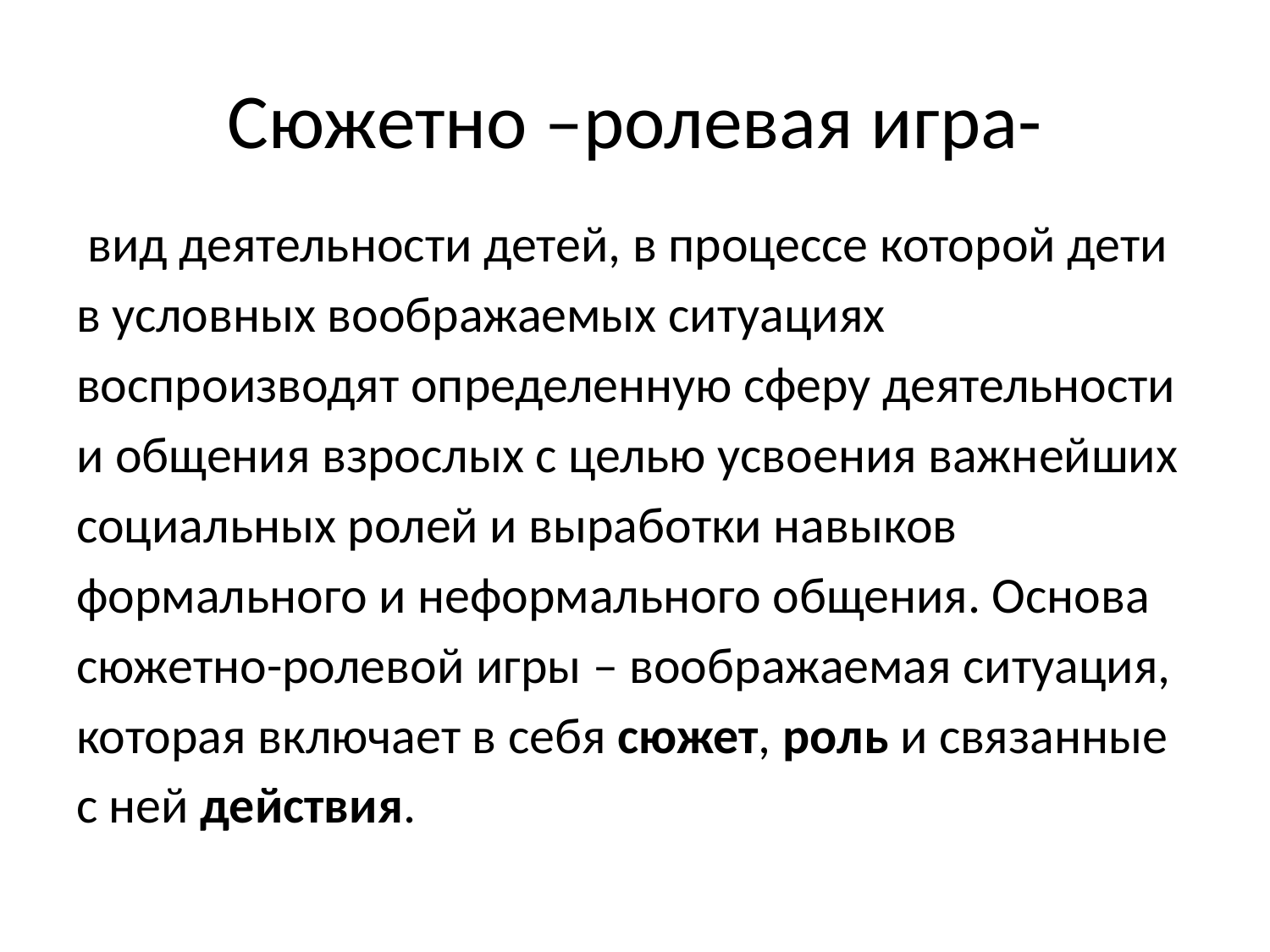

# Сюжетно –ролевая игра-
 вид деятельности детей, в процессе которой дети в условных воображаемых ситуациях воспроизводят определенную сферу деятельности и общения взрослых с целью усвоения важнейших социальных ролей и выработки навыков формального и неформального общения. Основа сюжетно-ролевой игры – воображаемая ситуация, которая включает в себя сюжет, роль и связанные с ней действия.